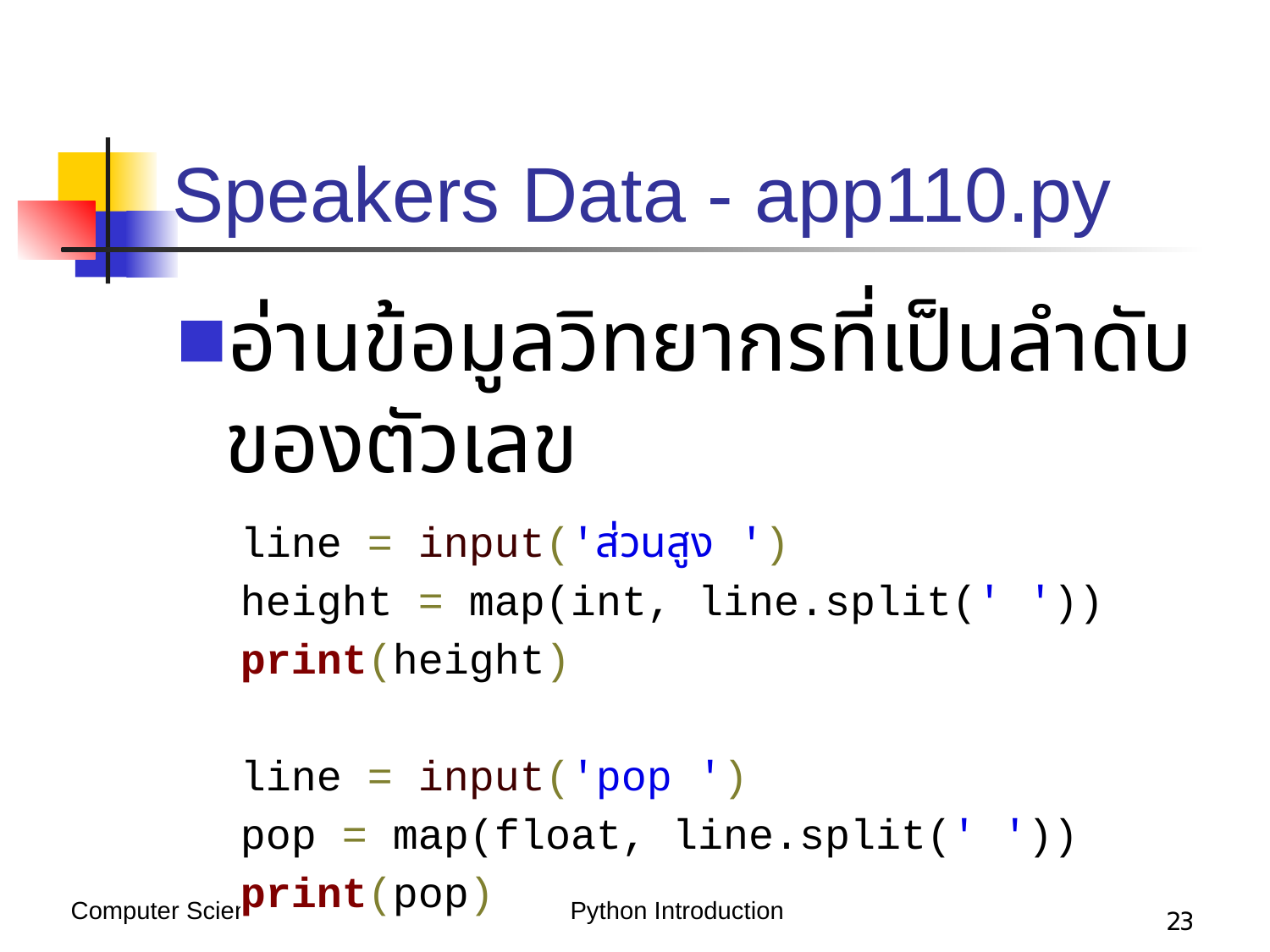

# Speakers Data - app110.py
อ่านข้อมูลวิทยากรที่เป็นลำดับของตัวเลข
line = input('ส่วนสูง ')
height = map(int, line.split(' '))
print(height)

line = input('pop ')
pop = map(float, line.split(' '))
print(pop)
23